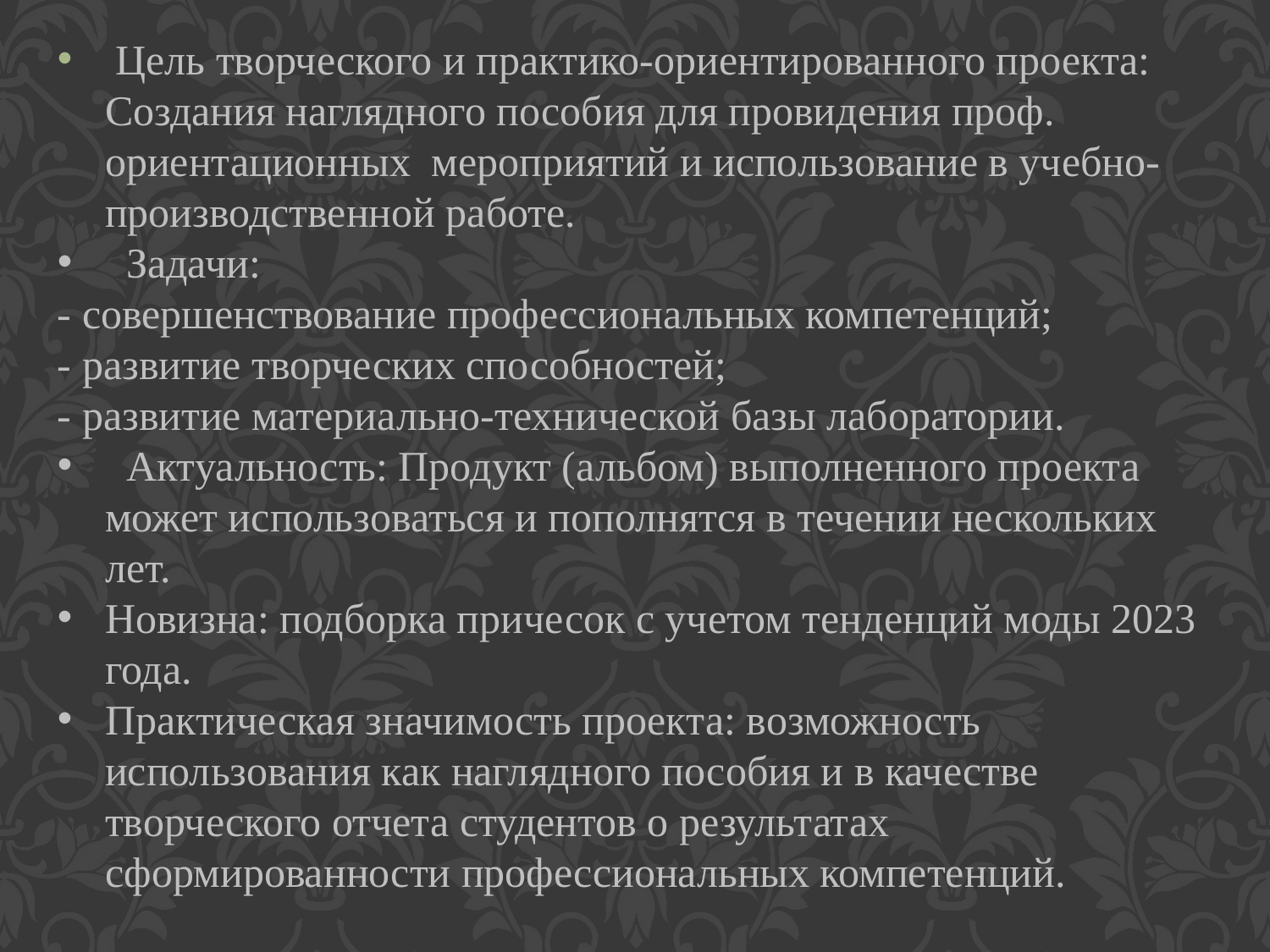

Цель творческого и практико-ориентированного проекта: Создания наглядного пособия для провидения проф. ориентационных  мероприятий и использование в учебно-производственной работе.
  Задачи:
- совершенствование профессиональных компетенций;
- развитие творческих способностей;
- развитие материально-технической базы лаборатории.
  Актуальность: Продукт (альбом) выполненного проекта может использоваться и пополнятся в течении нескольких лет.
Новизна: подборка причесок с учетом тенденций моды 2023 года.
Практическая значимость проекта: возможность использования как наглядного пособия и в качестве творческого отчета студентов о результатах сформированности профессиональных компетенций.